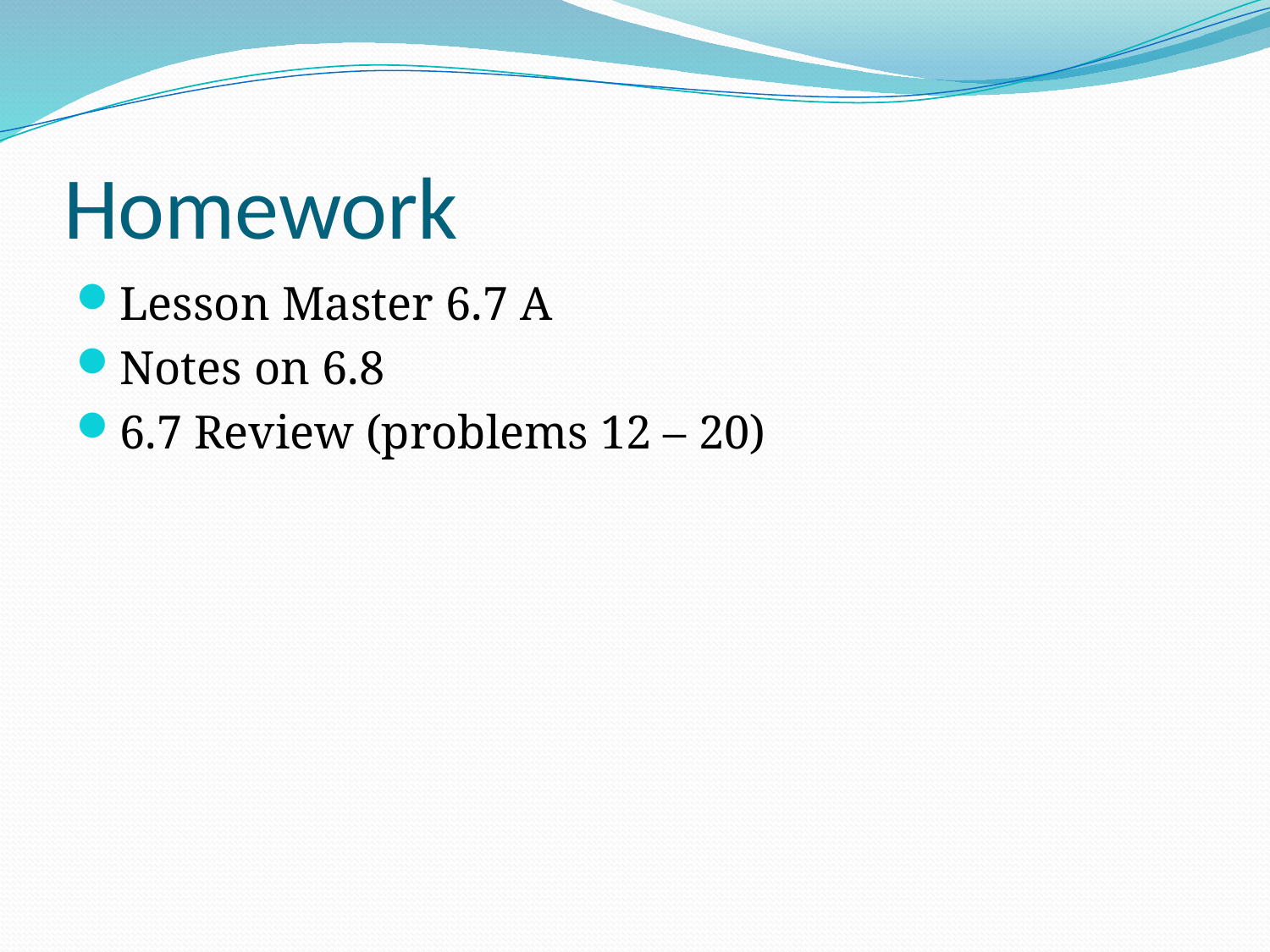

# Homework
Lesson Master 6.7 A
Notes on 6.8
6.7 Review (problems 12 – 20)